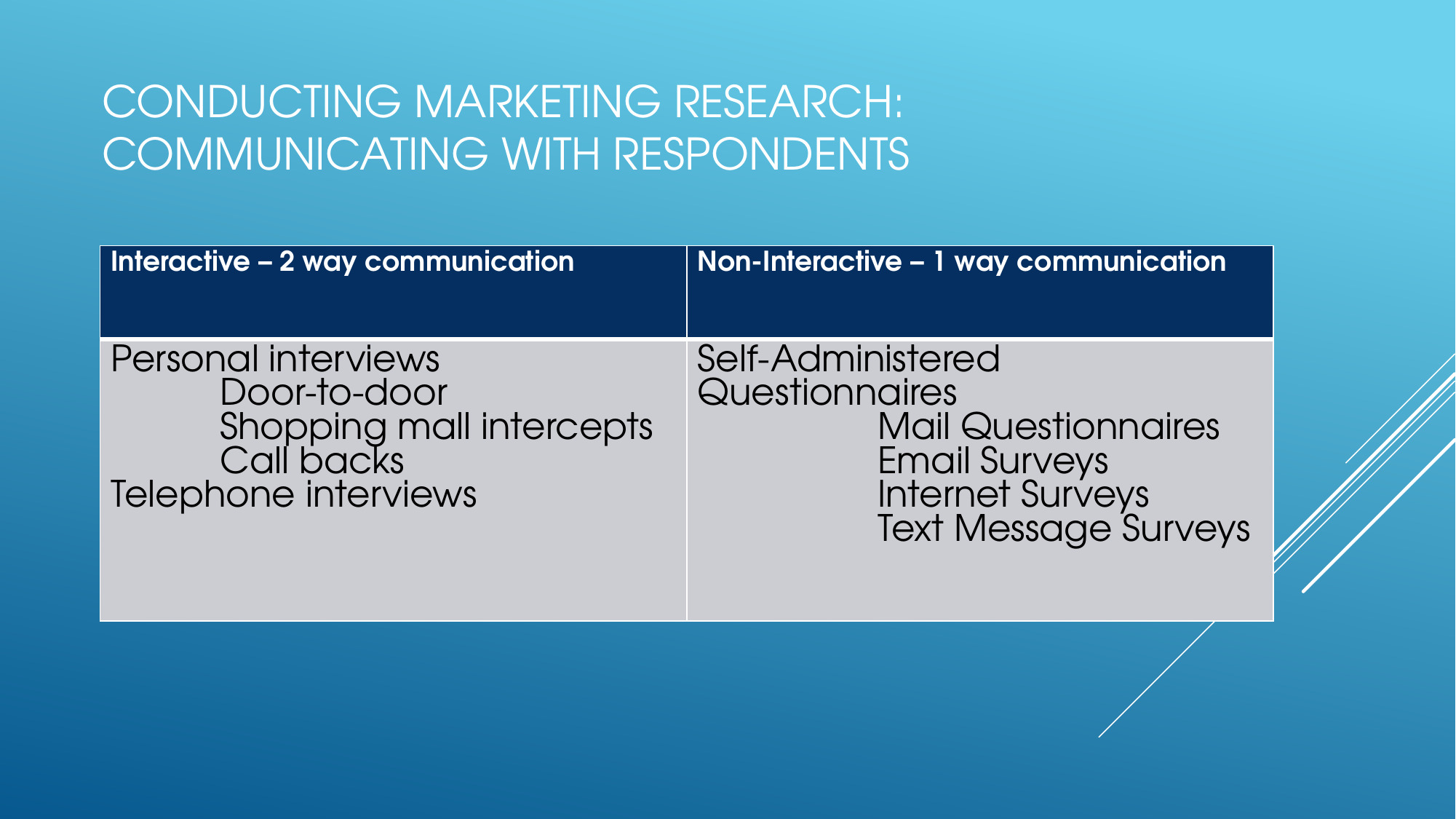

# Conducting Marketing Research: Communicating with Respondents

| Interactive – 2 way communication | Non-Interactive – 1 way communication |
| --- | --- |
| Personal interviews Door-to-door Shopping mall intercepts Call backs Telephone interviews | Self-Administered Questionnaires Mail Questionnaires Email Surveys Internet Surveys Text Message Surveys |